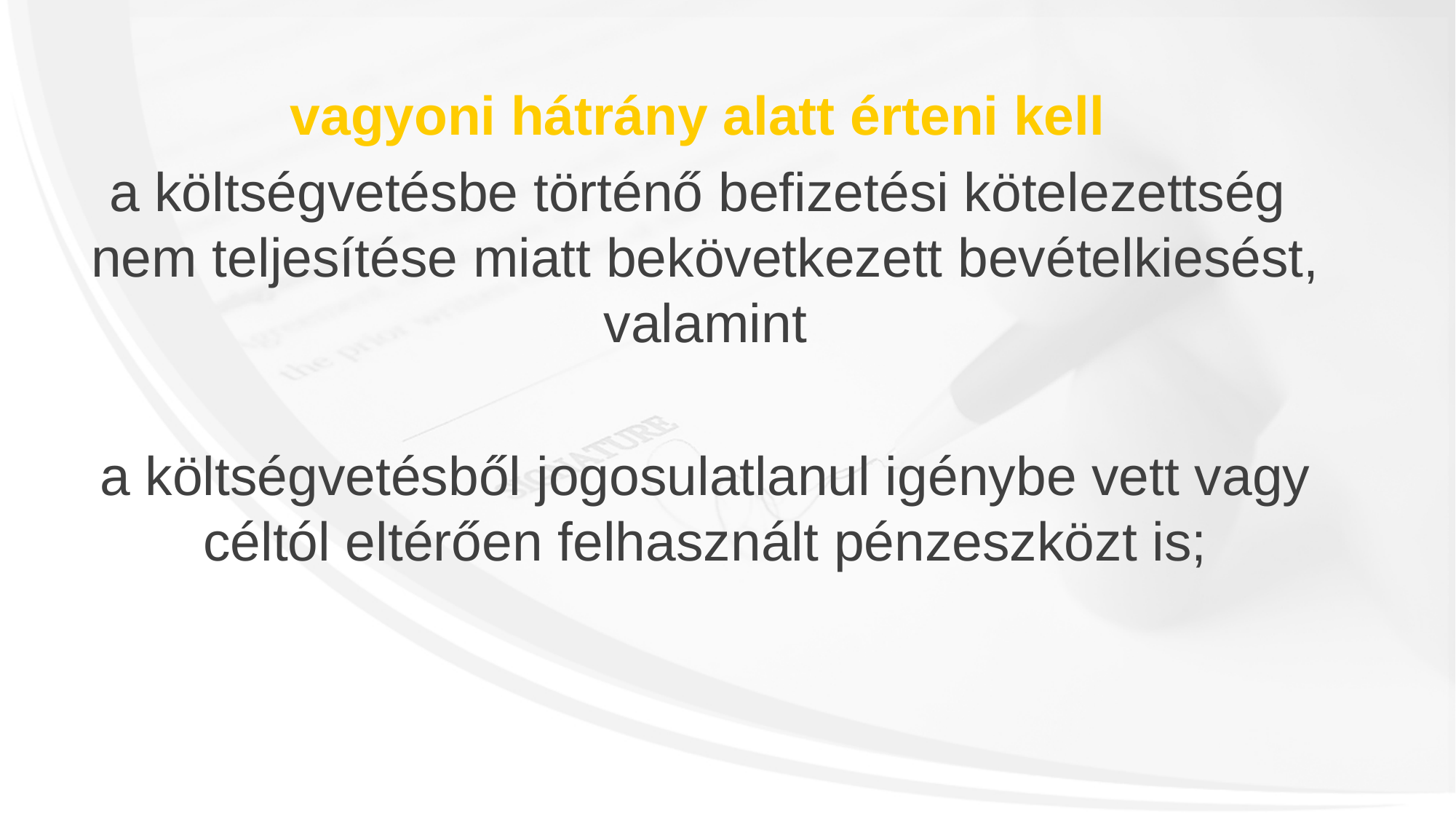

vagyoni hátrány alatt érteni kell
a költségvetésbe történő befizetési kötelezettség
nem teljesítése miatt bekövetkezett bevételkiesést, valamint

a költségvetésből jogosulatlanul igénybe vett vagy céltól eltérően felhasznált pénzeszközt is;